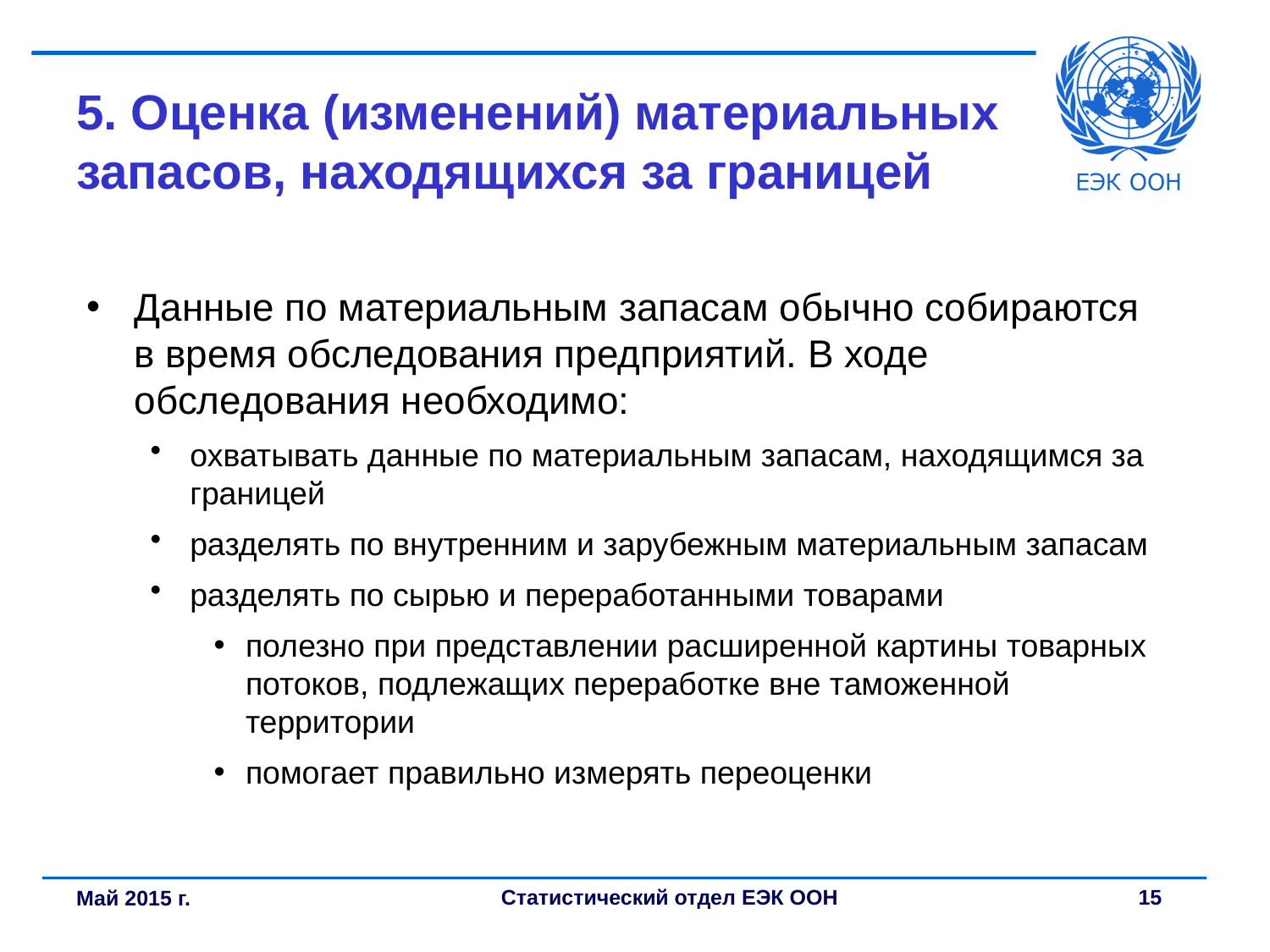

# 5. Оценка (изменений) материальных запасов, находящихся за границей
Данные по материальным запасам обычно собираются в время обследования предприятий. В ходе обследования необходимо:
охватывать данные по материальным запасам, находящимся за границей
разделять по внутренним и зарубежным материальным запасам
разделять по сырью и переработанными товарами
полезно при представлении расширенной картины товарных потоков, подлежащих переработке вне таможенной территории
помогает правильно измерять переоценки
Май 2015 г.